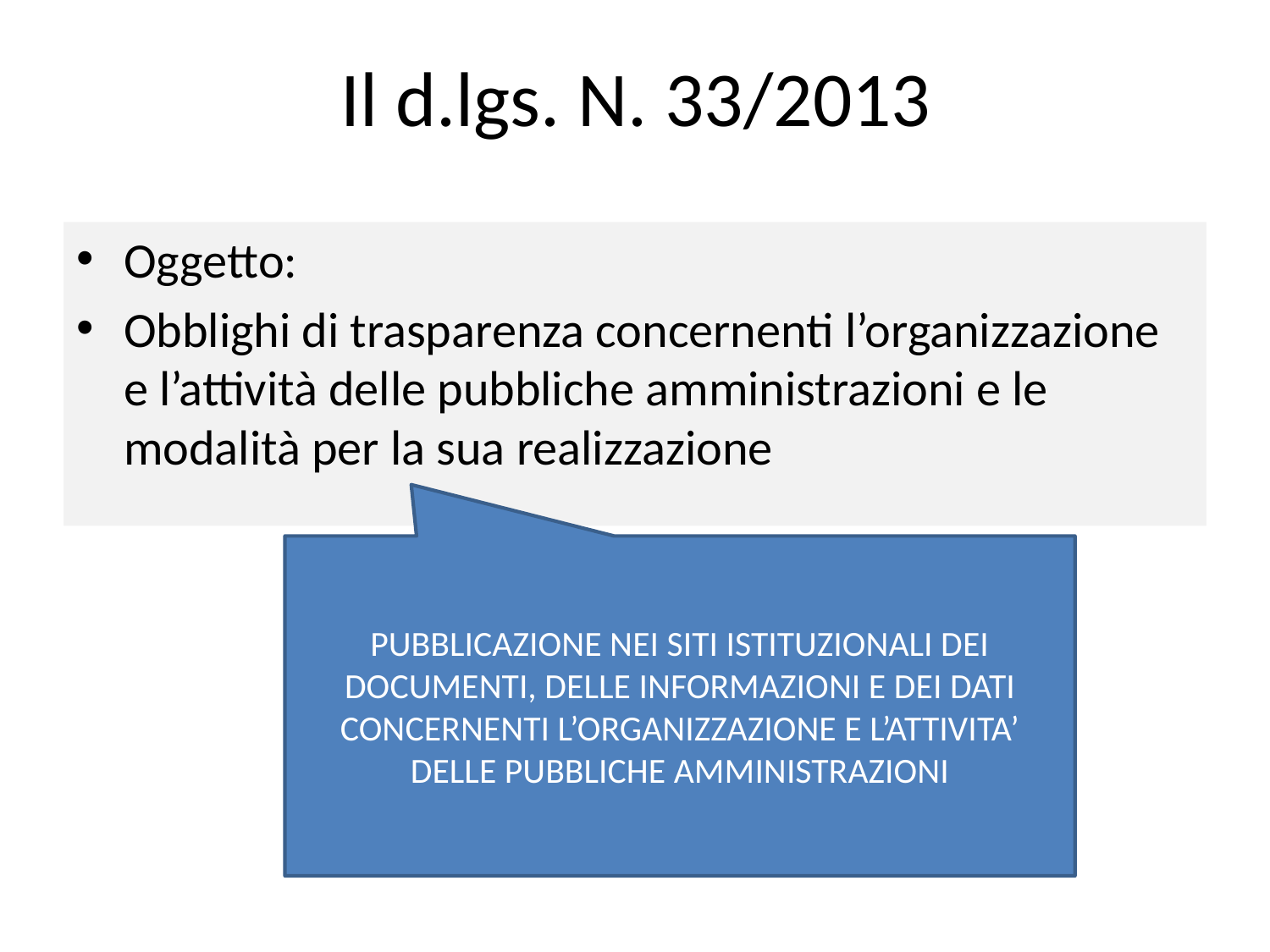

# Il d.lgs. N. 33/2013
Oggetto:
Obblighi di trasparenza concernenti l’organizzazione e l’attività delle pubbliche amministrazioni e le modalità per la sua realizzazione
PUBBLICAZIONE NEI SITI ISTITUZIONALI DEI DOCUMENTI, DELLE INFORMAZIONI E DEI DATI CONCERNENTI L’ORGANIZZAZIONE E L’ATTIVITA’ DELLE PUBBLICHE AMMINISTRAZIONI